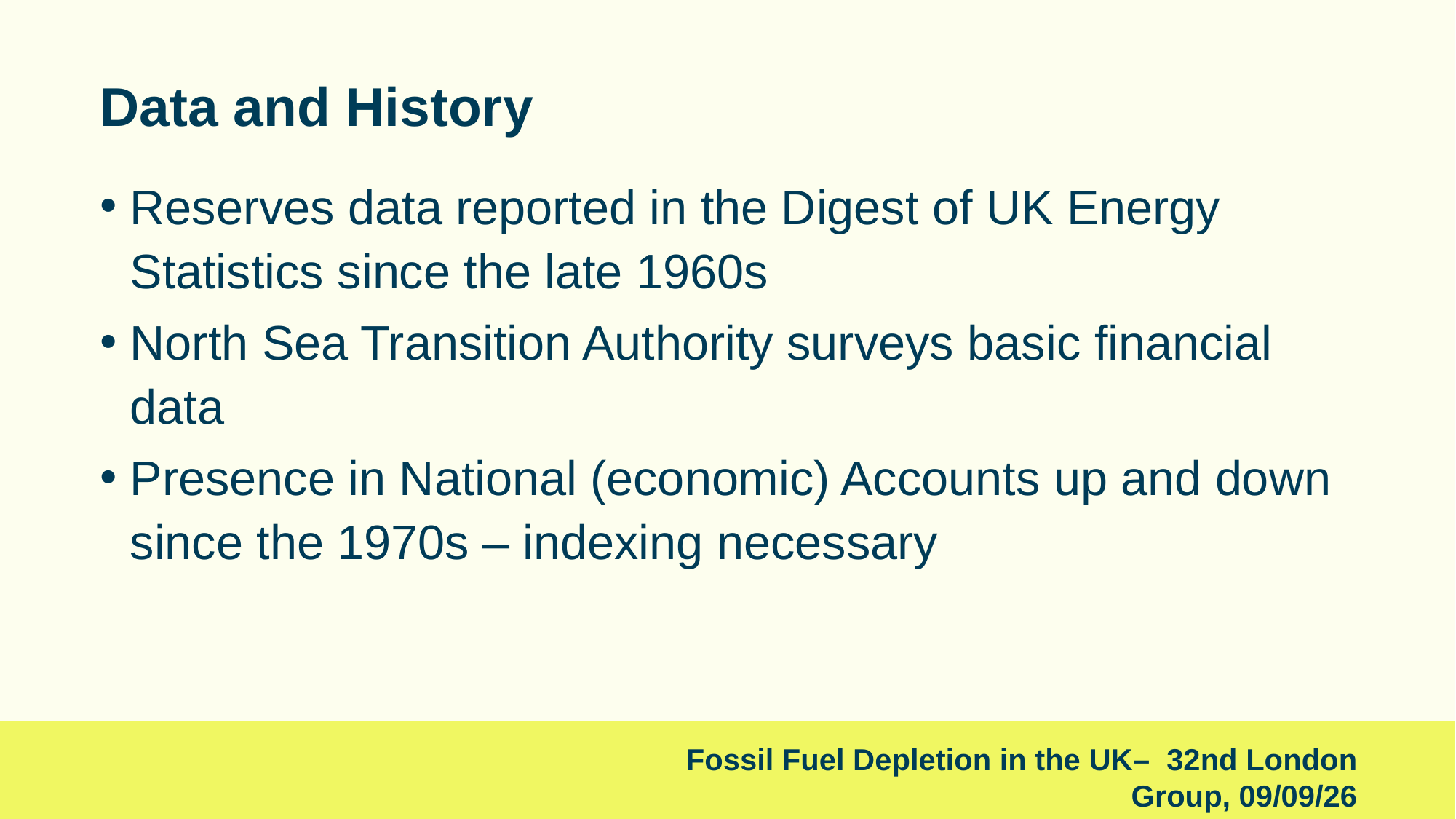

# Data and History
Reserves data reported in the Digest of UK Energy Statistics since the late 1960s
North Sea Transition Authority surveys basic financial data
Presence in National (economic) Accounts up and down since the 1970s – indexing necessary
Fossil Fuel Depletion in the UK–  32nd London Group, 09/09/26